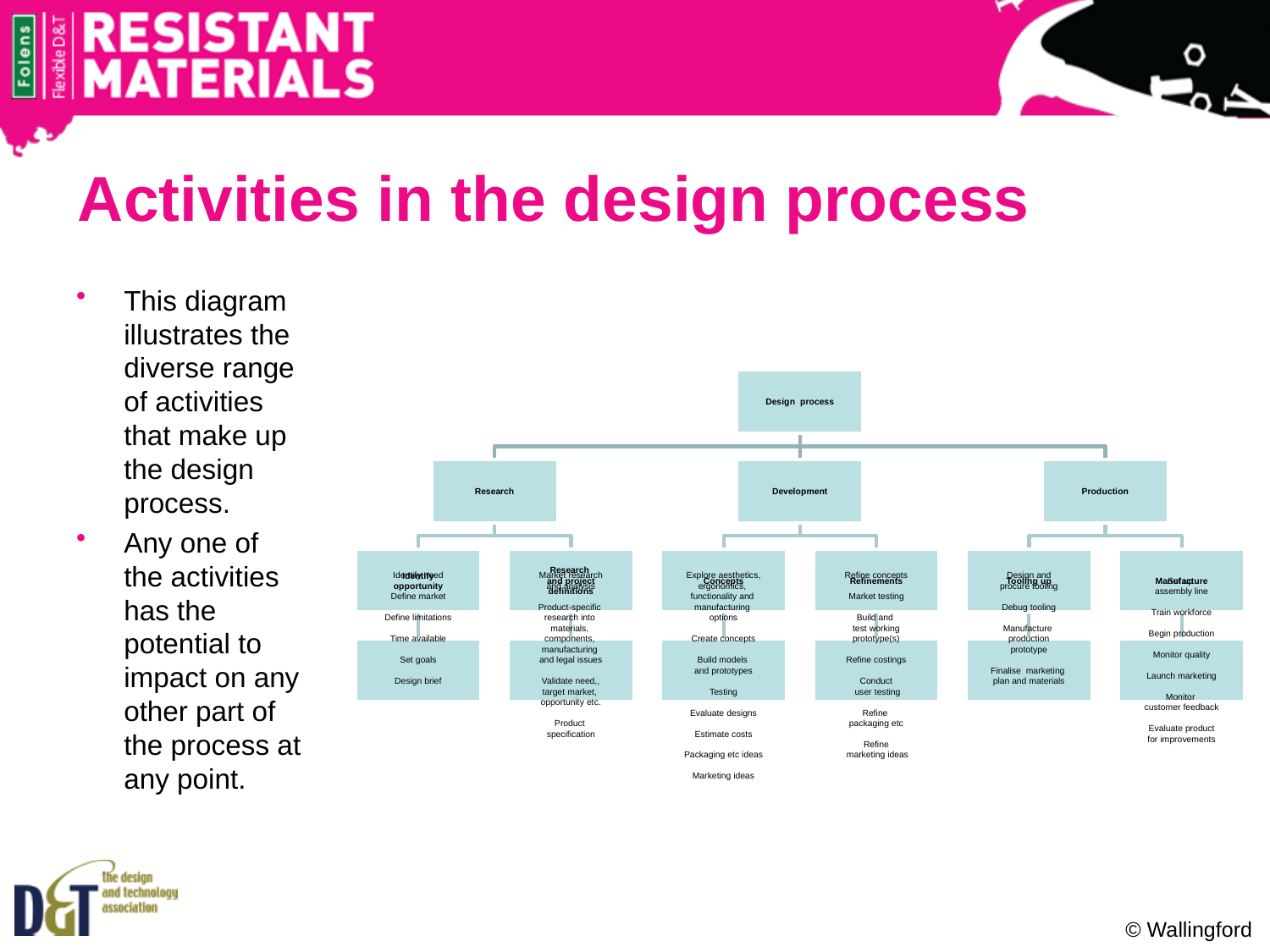

# Activities in the design process
Design  process
Research
Identify
opportunity
Identify need

Define market

Define limitations

Time available

Set goals

Design brief

Research
and project
definitions

Market research
and analysis

Product-specific
research into
materials,
components,
manufacturing
and legal issues

Validate need,,
target market,
opportunity etc.

Product
specification

Development
Concepts

Explore aesthetics,
ergonomics,
functionality and
manufacturing
options

Create concepts

Build models
and prototypes

Testing

Evaluate designs

Estimate costs

Packaging etc ideas

Marketing ideas
Refinements
Refine concepts

Market testing

Build and
test working
prototype(s)

Refine costings

Conduct
 user testing

Refine
packaging etc

Refine
 marketing ideas

Production
Tooling up
Design and
procure tooling

Debug tooling

Manufacture
production
prototype

Finalise  marketing
plan and materials

Manufacture
Set up
assembly line

Train workforce

Begin production

Monitor quality

Launch marketing

Monitor
customer feedback

Evaluate product
for improvements

This diagram illustrates the diverse range of activities that make up the design process.
Any one of the activities has the potential to impact on any other part of the process at any point.

© Wallingford